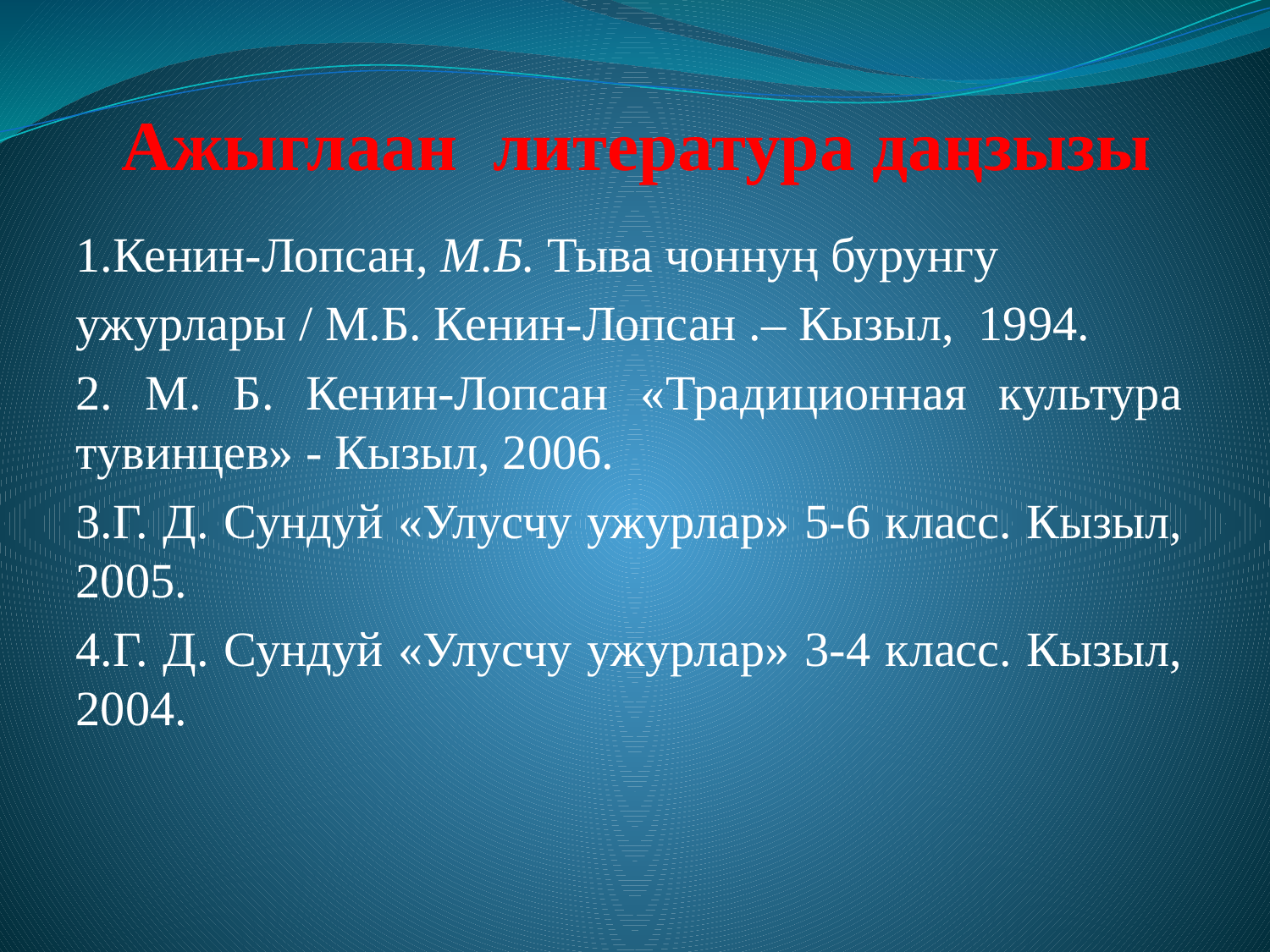

# Ажыглаан  литература даңзызы
1.Кенин-Лопсан, М.Б. Тыва чоннуң бурунгу
ужурлары / М.Б. Кенин-Лопсан .– Кызыл,  1994.
2. М. Б. Кенин-Лопсан «Традиционная культура тувинцев» - Кызыл, 2006.
3.Г. Д. Сундуй «Улусчу ужурлар» 5-6 класс. Кызыл, 2005.
4.Г. Д. Сундуй «Улусчу ужурлар» 3-4 класс. Кызыл, 2004.